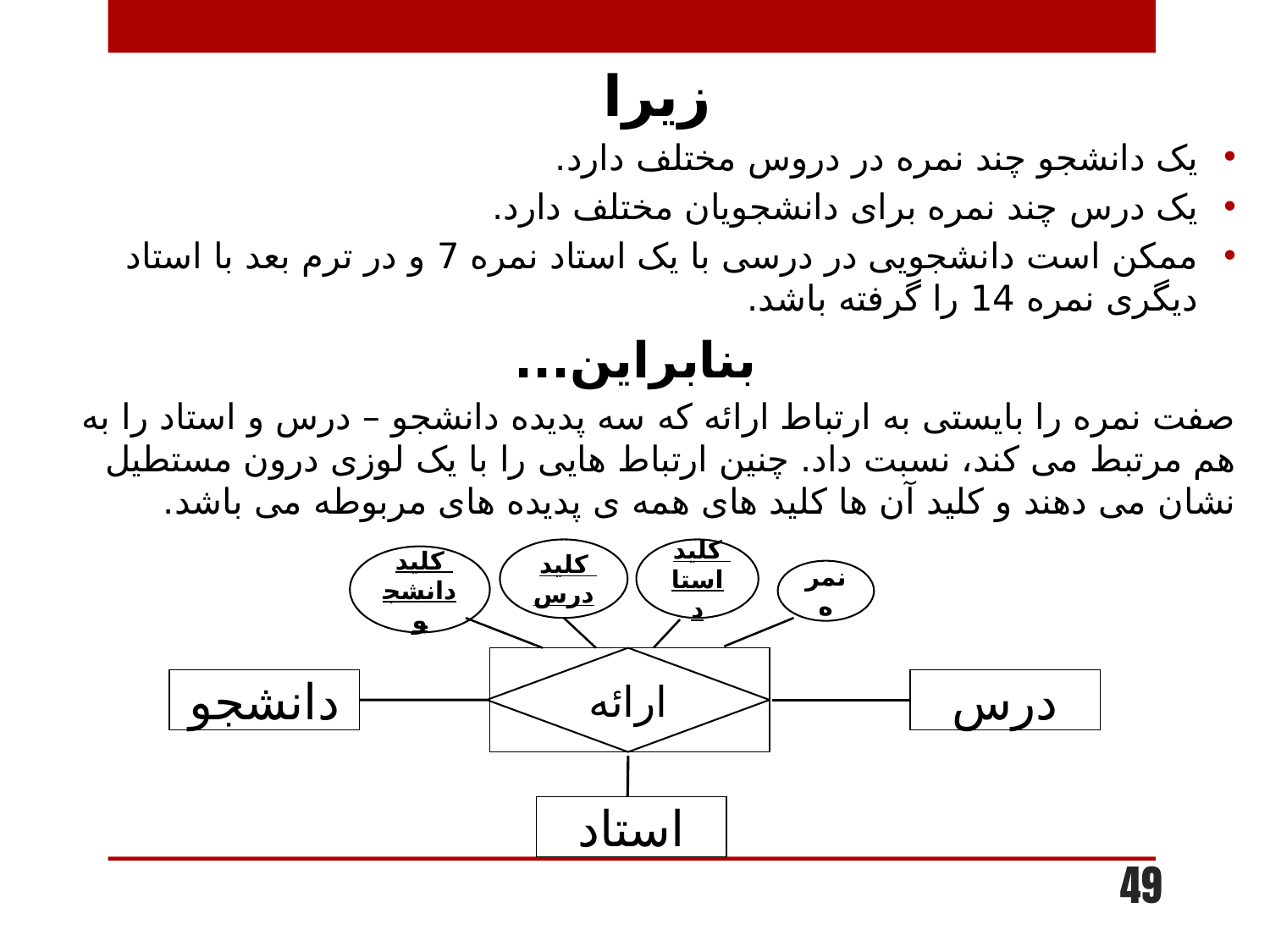

زیرا
یک دانشجو چند نمره در دروس مختلف دارد.
یک درس چند نمره برای دانشجویان مختلف دارد.
ممکن است دانشجویی در درسی با یک استاد نمره 7 و در ترم بعد با استاد دیگری نمره 14 را گرفته باشد.
بنابراین...
صفت نمره را بایستی به ارتباط ارائه که سه پدیده دانشجو – درس و استاد را به هم مرتبط می کند، نسبت داد. چنین ارتباط هایی را با یک لوزی درون مستطیل نشان می دهند و کلید آن ها کلید های همه ی پدیده های مربوطه می باشد.
کلید درس
کلید استاد
کلید دانشجو
نمره
ارائه

درس
دانشجو
استاد
49